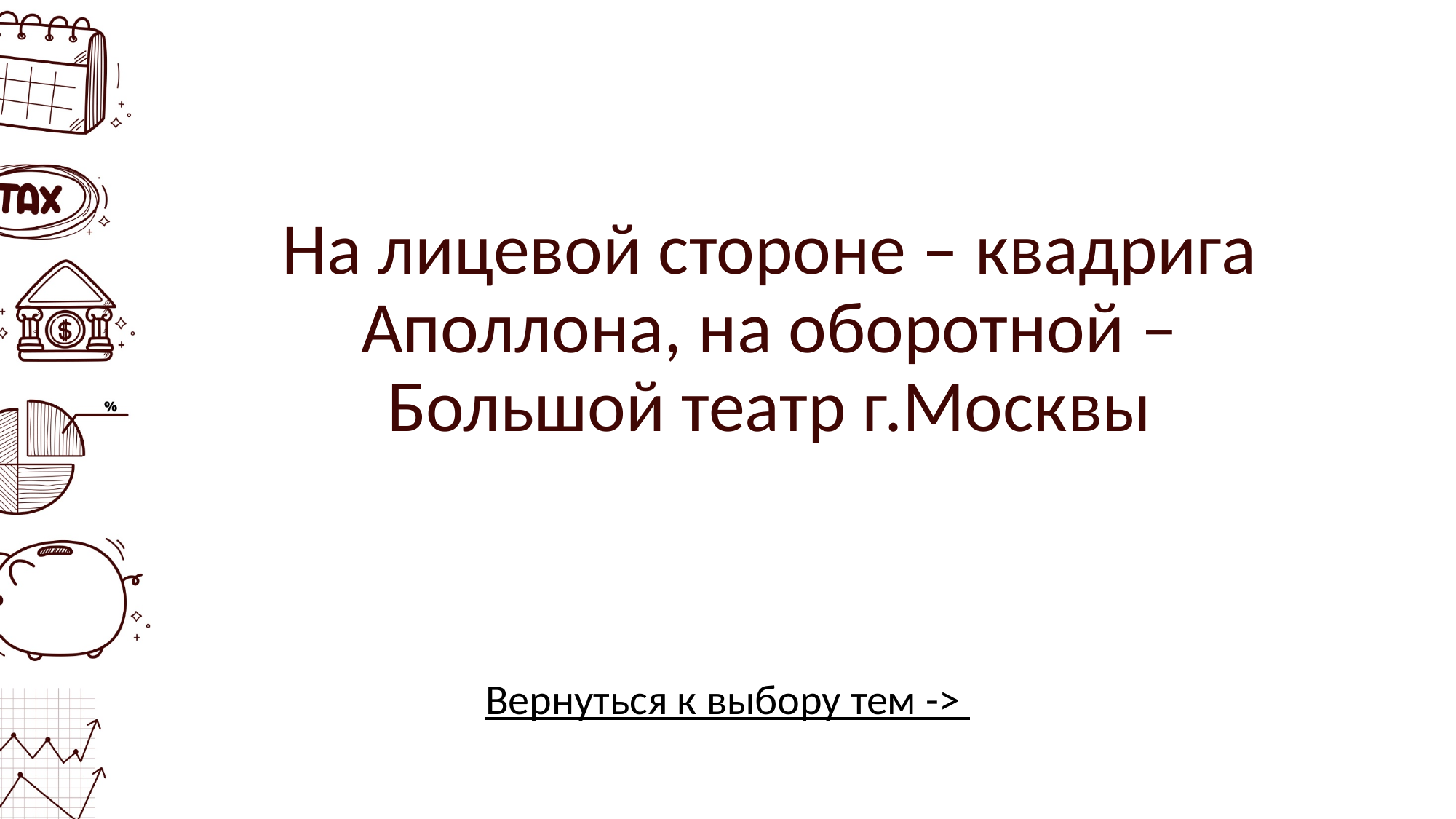

# На лицевой стороне – квадрига Аполлона, на оборотной – Большой театр г.Москвы